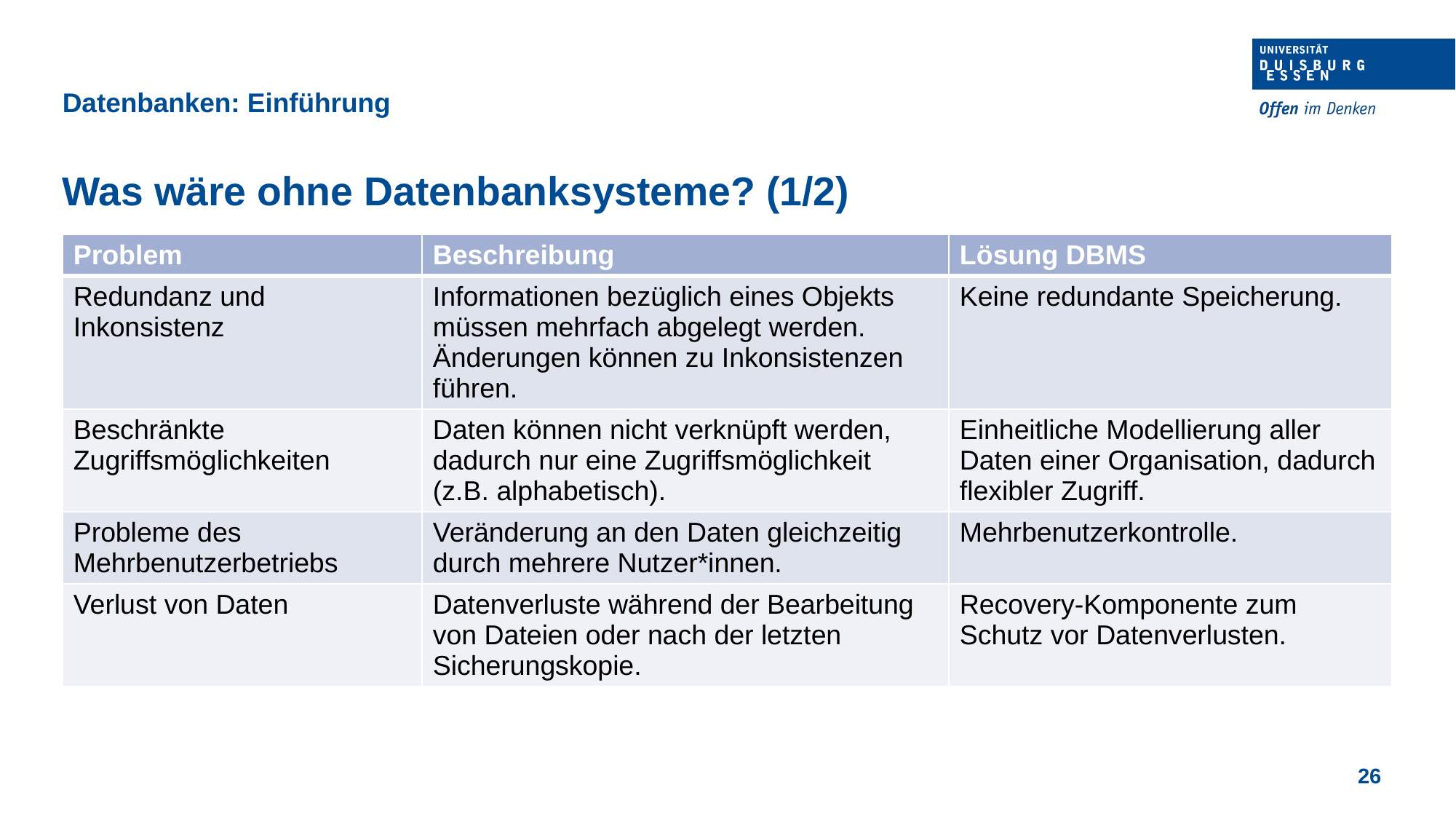

Datenbanken: Einführung
Was wäre ohne Datenbanksysteme? (1/2)
| Problem | Beschreibung | Lösung DBMS |
| --- | --- | --- |
| Redundanz und Inkonsistenz | Informationen bezüglich eines Objekts müssen mehrfach abgelegt werden. Änderungen können zu Inkonsistenzen führen. | Keine redundante Speicherung. |
| Beschränkte Zugriffsmöglichkeiten | Daten können nicht verknüpft werden, dadurch nur eine Zugriffsmöglichkeit (z.B. alphabetisch). | Einheitliche Modellierung aller Daten einer Organisation, dadurch flexibler Zugriff. |
| Probleme des Mehrbenutzerbetriebs | Veränderung an den Daten gleichzeitig durch mehrere Nutzer\*innen. | Mehrbenutzerkontrolle. |
| Verlust von Daten | Datenverluste während der Bearbeitung von Dateien oder nach der letzten Sicherungskopie. | Recovery-Komponente zum Schutz vor Datenverlusten. |

26